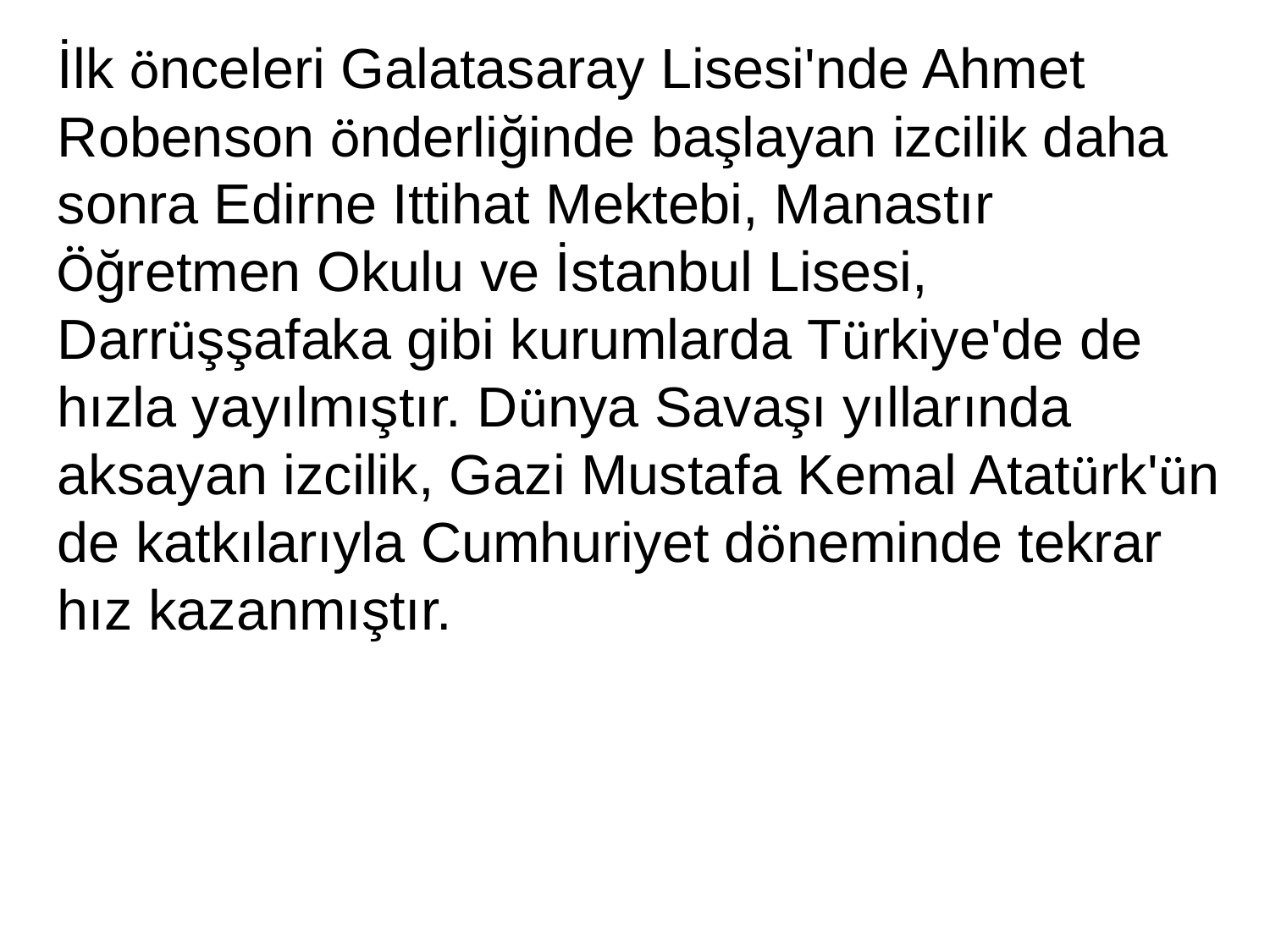

İlk önceleri Galatasaray Lisesi'nde Ahmet Robenson önderliğinde başlayan izcilik daha sonra Edirne Ittihat Mektebi, Manastır Öğretmen Okulu ve İstanbul Lisesi, Darrüşşafaka gibi kurumlarda Türkiye'de de hızla yayılmıştır. Dünya Savaşı yıllarında aksayan izcilik, Gazi Mustafa Kemal Atatürk'ün de katkılarıyla Cumhuriyet döneminde tekrar hız kazanmıştır.